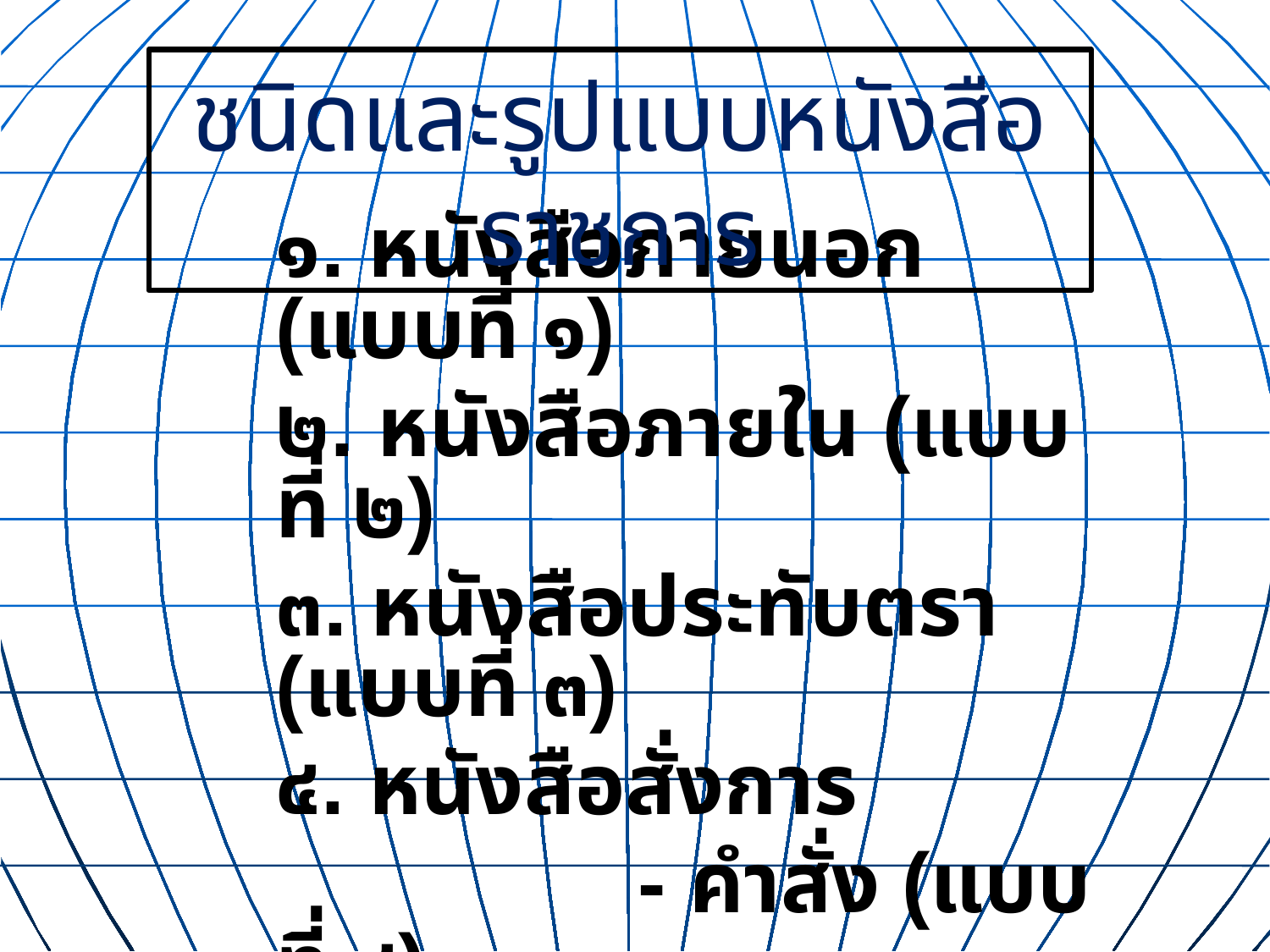

ชนิดและรูปแบบหนังสือราชการ

	๑. หนังสือภายนอก (แบบที่ ๑)
	๒. หนังสือภายใน (แบบที่ ๒)
	๓. หนังสือประทับตรา (แบบที่ ๓)
	๔. หนังสือสั่งการ
   		          - คำสั่ง (แบบที่ ๔)
                   - ระเบียบ (แบบที่ ๕)
                   - ข้อบังคับ (แบบที่ ๖)